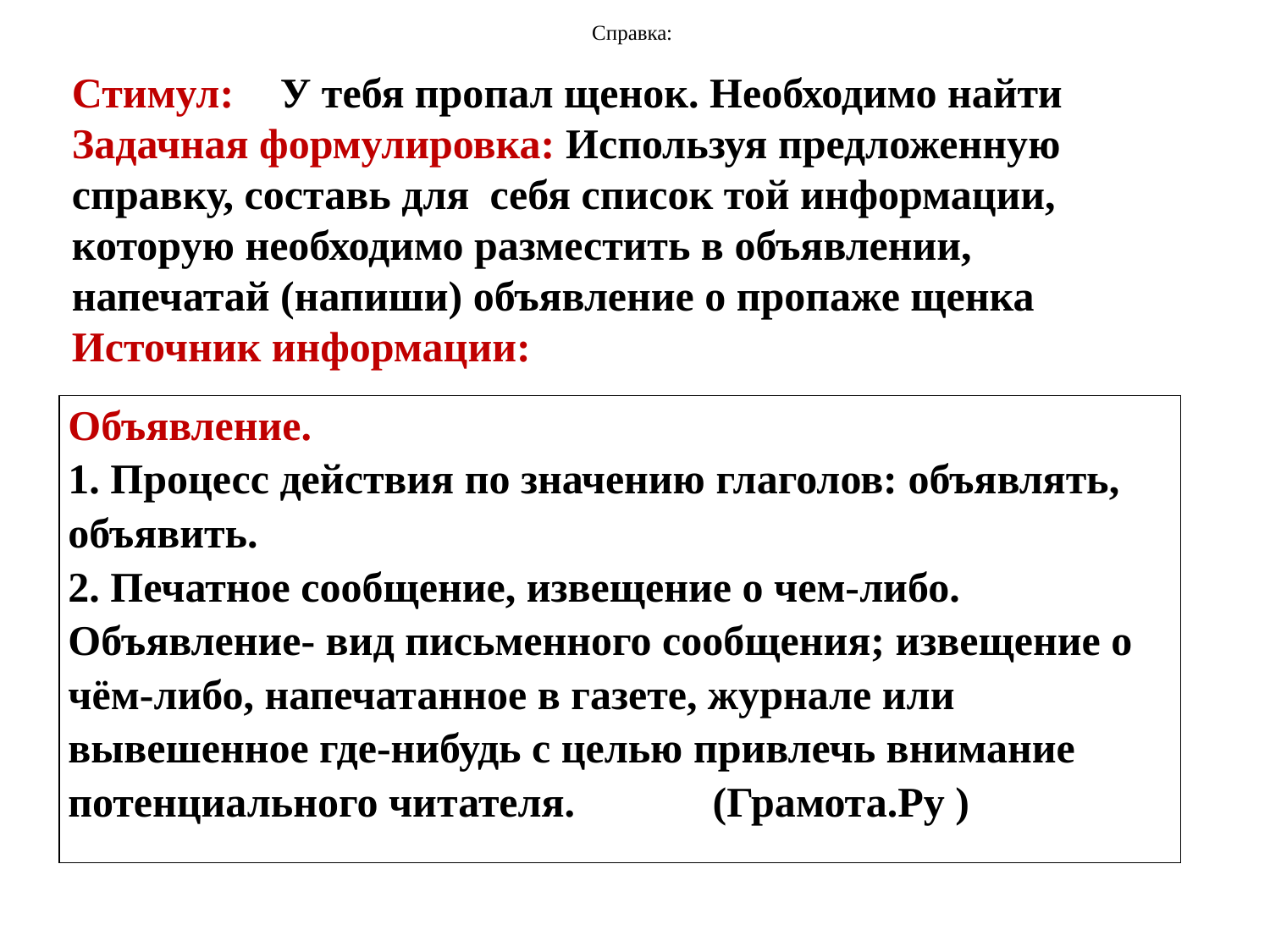

Справка:
Стимул:    У тебя пропал щенок. Необходимо найти
Задачная формулировка: Используя предложенную справку, составь для  себя список той информации, которую необходимо разместить в объявлении,  напечатай (напиши) объявление о пропаже щенка
Источник информации:
| Объявление. 1. Процесс действия по значению глаголов: объявлять, объявить. 2. Печатное сообщение, извещение о чем-либо. Объявление- вид письменного сообщения; извещение о чём-либо, напечатанное в газете, журнале или вывешенное где-нибудь с целью привлечь внимание потенциального читателя. (Грамота.Ру ) |
| --- |